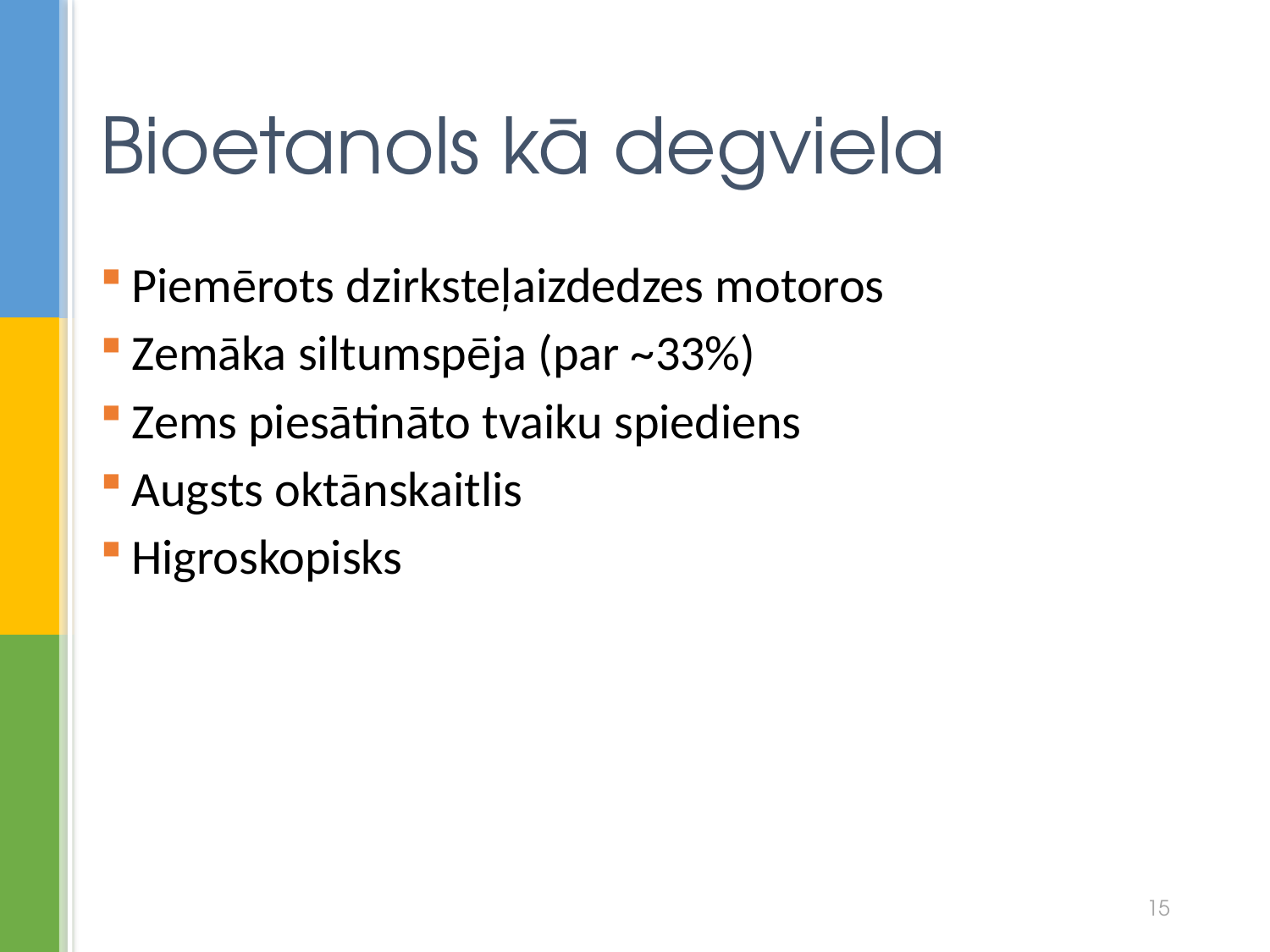

# Bioetanols kā degviela
Piemērots dzirksteļaizdedzes motoros
Zemāka siltumspēja (par ~33%)
Zems piesātināto tvaiku spiediens
Augsts oktānskaitlis
Higroskopisks
15